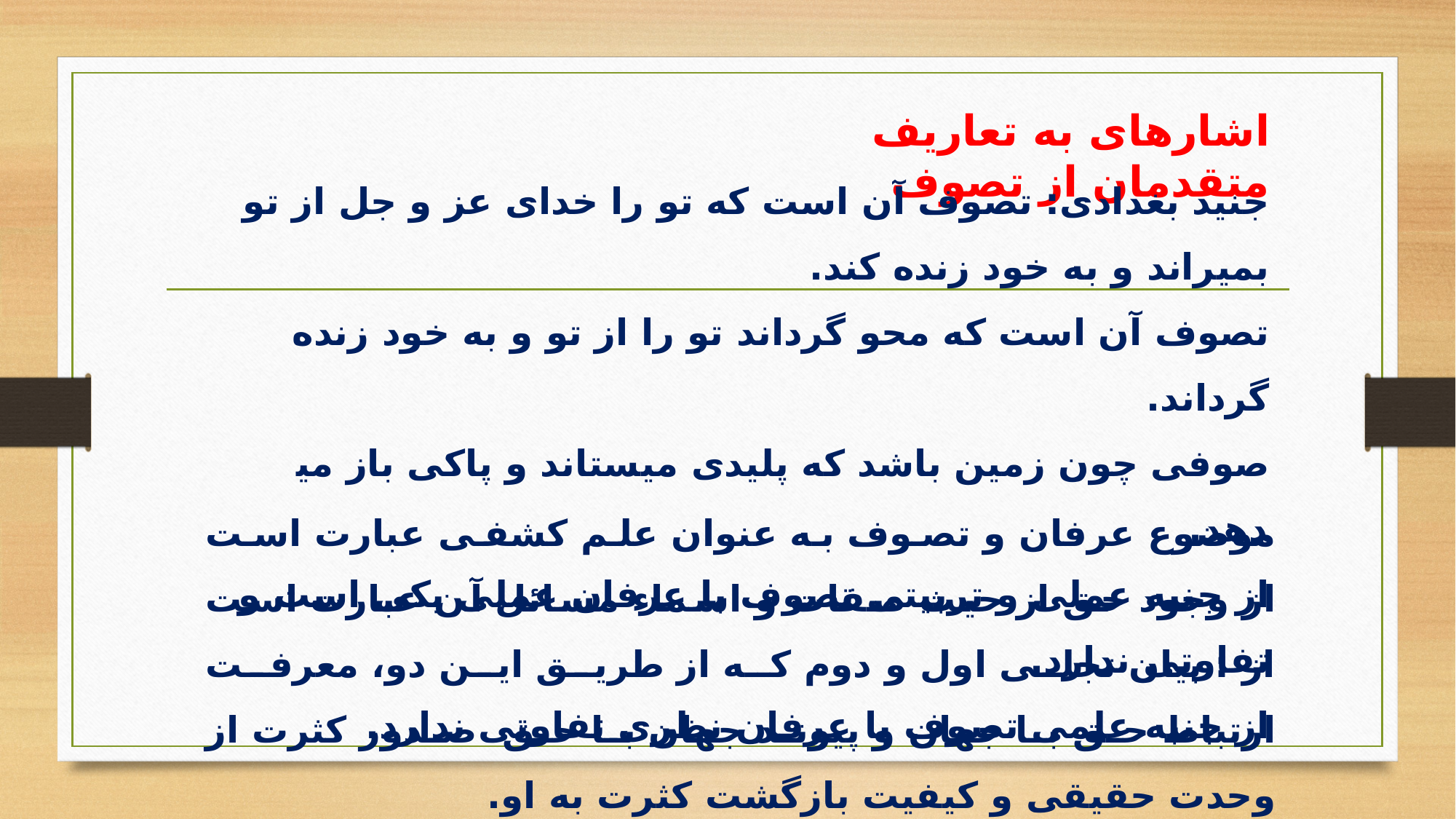

اشاره­ای به تعاریف متقدمان از تصوف
جنید بغدادی: تصوف آن است که تو را خدای عز و جل از تو بمیراند و به خود زنده کند.
تصوف آن است که محو گرداند تو را از تو و به خود زنده گرداند.
صوفی چون زمین باشد که پلیدی می­ستاند و پاکی باز می­دهد.
از جنبه عملی و تربیتی تصوف با عرفان عملی یکی است و تفاوتی ندارد.
از جنبه علمی تصوف با عرفان نظری تفاوتی ندارد.

موضوع عرفان و تصوف به عنوان علم کشفی عبارت است از وجود حق از حیث صفات و اسماء مسائل آن عبارت است از : بیان تجلی اول و دوم که از طریق این دو، معرفت ارتباط حق با جهان و پیوند جهان با حق  صدور کثرت از وحدت حقیقی و کیفیت بازگشت کثرت به او.